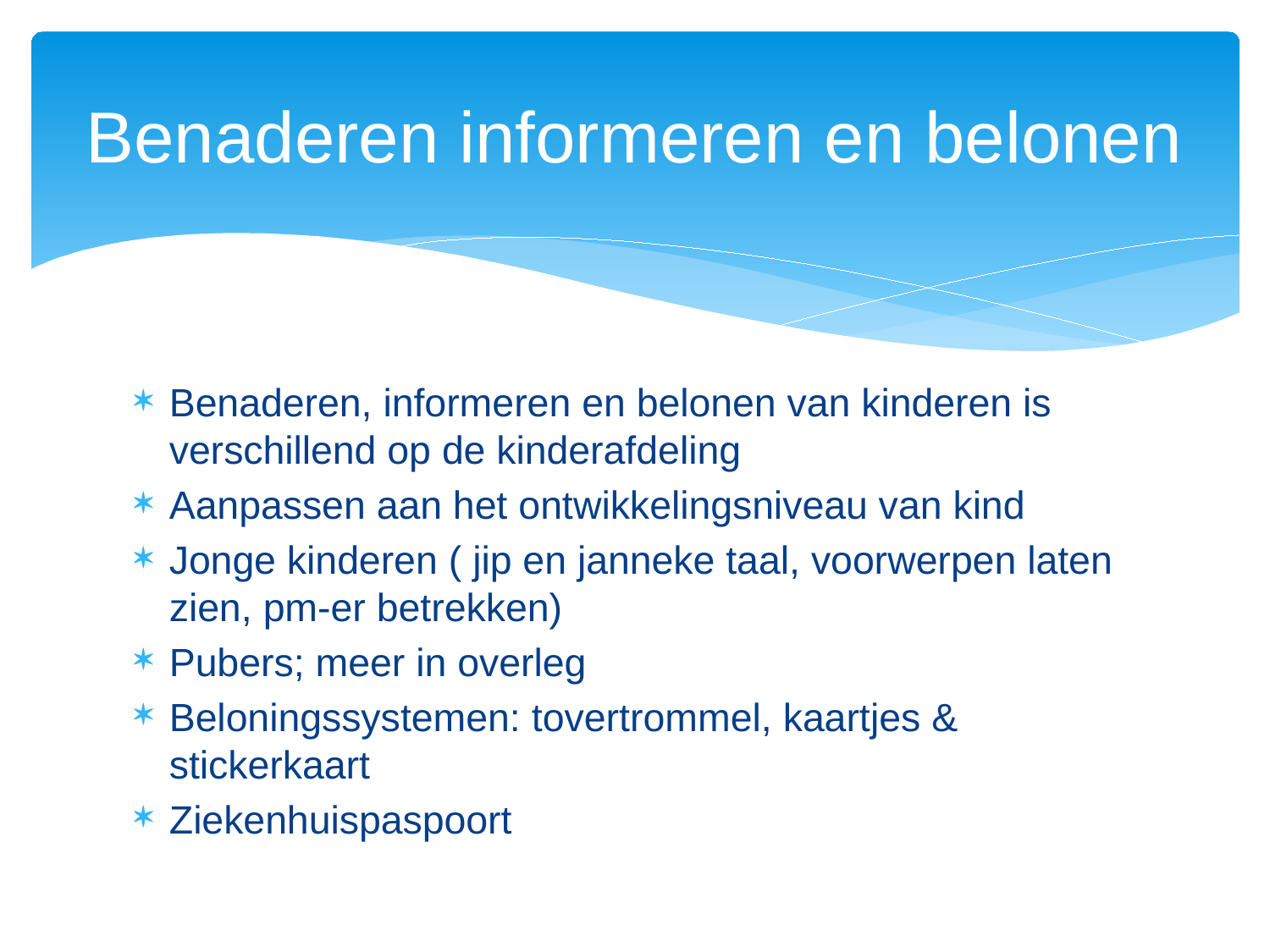

# Benaderen informeren en belonen
Benaderen, informeren en belonen van kinderen is verschillend op de kinderafdeling
Aanpassen aan het ontwikkelingsniveau van kind
Jonge kinderen ( jip en janneke taal, voorwerpen laten zien, pm-er betrekken)
Pubers; meer in overleg
Beloningssystemen: tovertrommel, kaartjes & stickerkaart
Ziekenhuispaspoort